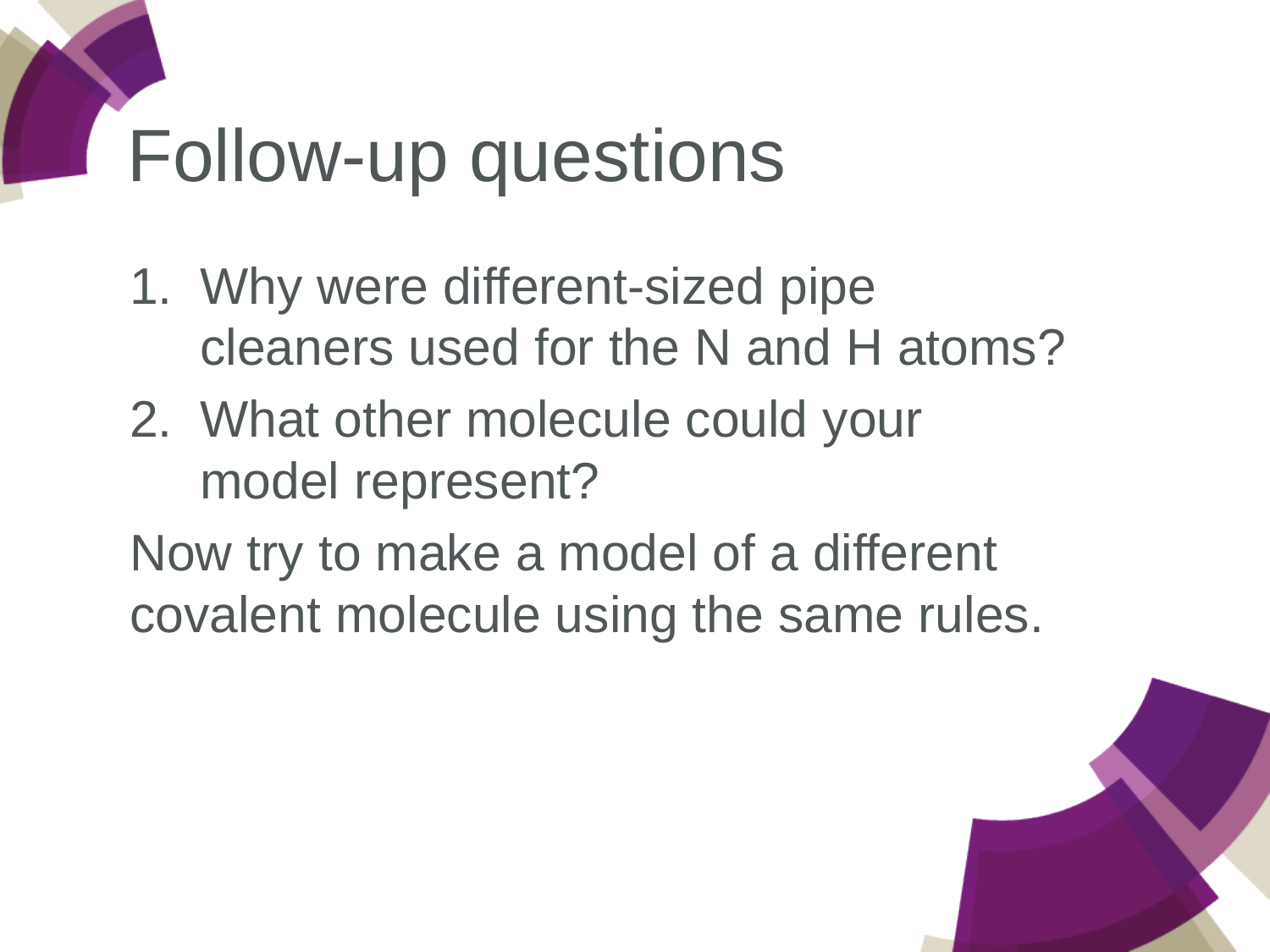

Follow-up questions
Why were different-sized pipe cleaners used for the N and H atoms?
What other molecule could your model represent?
Now try to make a model of a different covalent molecule using the same rules.